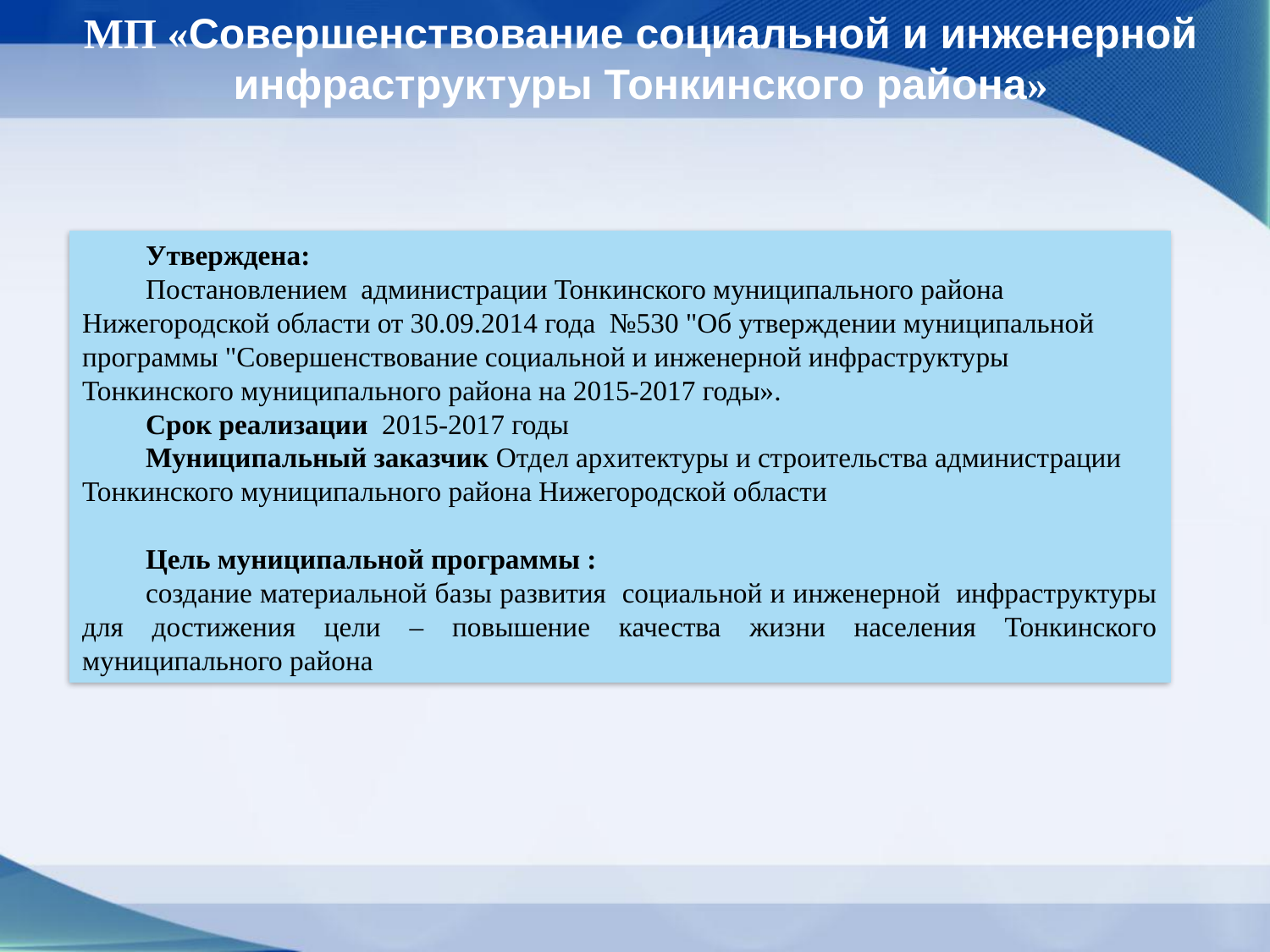

МП «Совершенствование социальной и инженерной инфраструктуры Тонкинского района»
Утверждена:
Постановлением  администрации Тонкинского муниципального района Нижегородской области от 30.09.2014 года  №530 "Об утверждении муниципальной программы "Совершенствование социальной и инженерной инфраструктуры Тонкинского муниципального района на 2015-2017 годы».
Срок реализации  2015-2017 годы
Муниципальный заказчик Отдел архитектуры и строительства администрации Тонкинского муниципального района Нижегородской области

Цель муниципальной программы :
создание материальной базы развития  социальной и инженерной  инфраструктуры для достижения цели – повышение качества жизни населения Тонкинского муниципального района